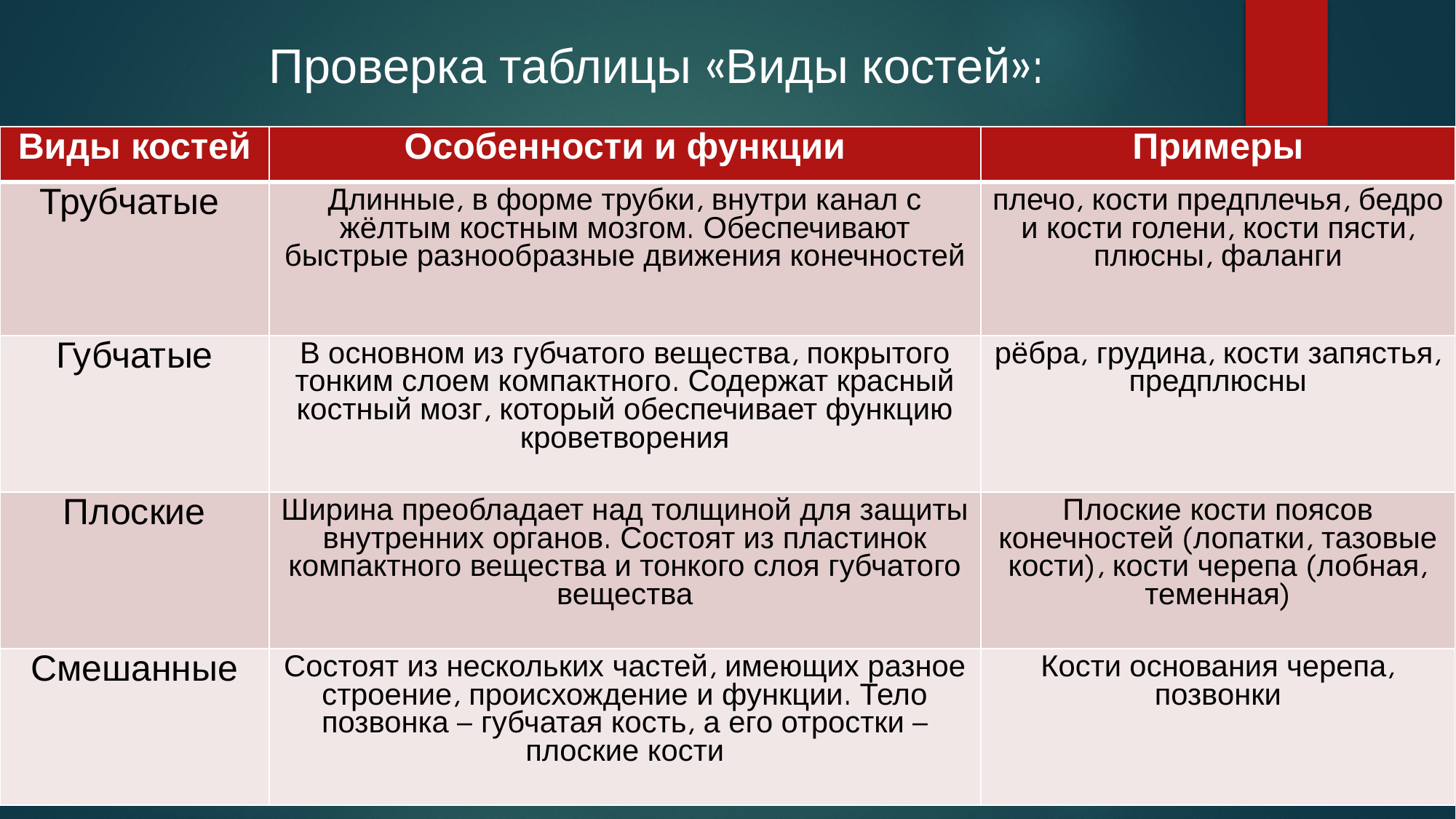

Проверка таблицы «Виды костей»:
| Виды костей | Особенности и функции | Примеры |
| --- | --- | --- |
| Трубчатые | Длинные, в форме трубки, внутри канал с жёлтым костным мозгом. Обеспечивают быстрые разнообразные движения конечностей | плечо, кости предплечья, бедро и кости голени, кости пясти, плюсны, фаланги |
| Губчатые | В основном из губчатого вещества, покрытого тонким слоем компактного. Содержат красный костный мозг, который обеспечивает функцию кроветворения | рёбра, грудина, кости запястья, предплюсны |
| Плоские | Ширина преобладает над толщиной для защиты внутренних органов. Состоят из пластинок компактного вещества и тонкого слоя губчатого вещества | Плоские кости поясов конечностей (лопатки, тазовые кости), кости черепа (лобная, теменная) |
| Смешанные | Состоят из нескольких частей, имеющих разное строение, происхождение и функции. Тело позвонка – губчатая кость, а его отростки – плоские кости | Кости основания черепа, позвонки |